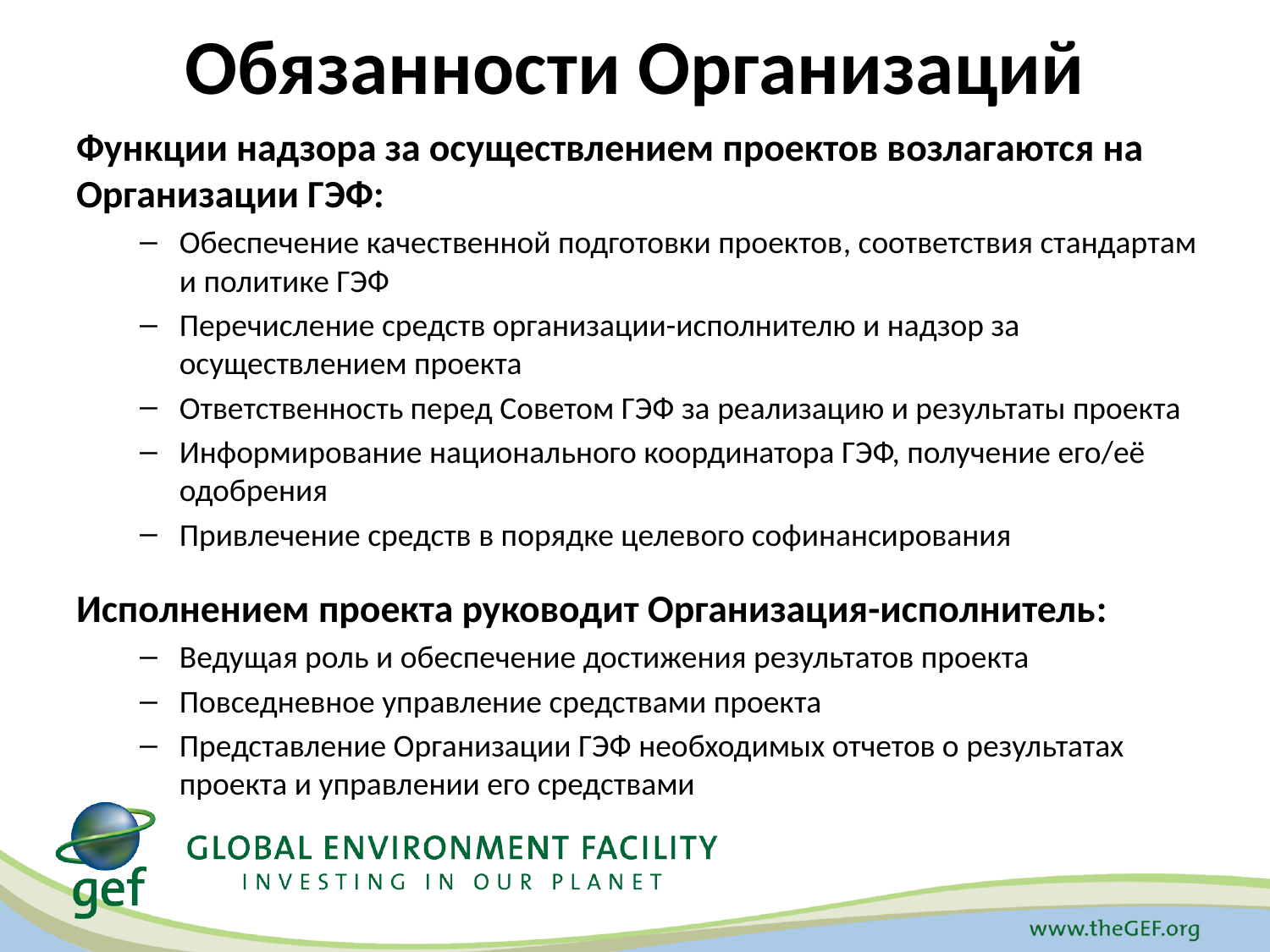

# Обязанности Организаций
Функции надзора за осуществлением проектов возлагаются на Организации ГЭФ:
Обеспечение качественной подготовки проектов, соответствия стандартам и политике ГЭФ
Перечисление средств организации-исполнителю и надзор за осуществлением проекта
Ответственность перед Советом ГЭФ за реализацию и результаты проекта
Информирование национального координатора ГЭФ, получение его/её одобрения
Привлечение средств в порядке целевого софинансирования
Исполнением проекта руководит Организация-исполнитель:
Ведущая роль и обеспечение достижения результатов проекта
Повседневное управление средствами проекта
Представление Организации ГЭФ необходимых отчетов о результатах проекта и управлении его средствами